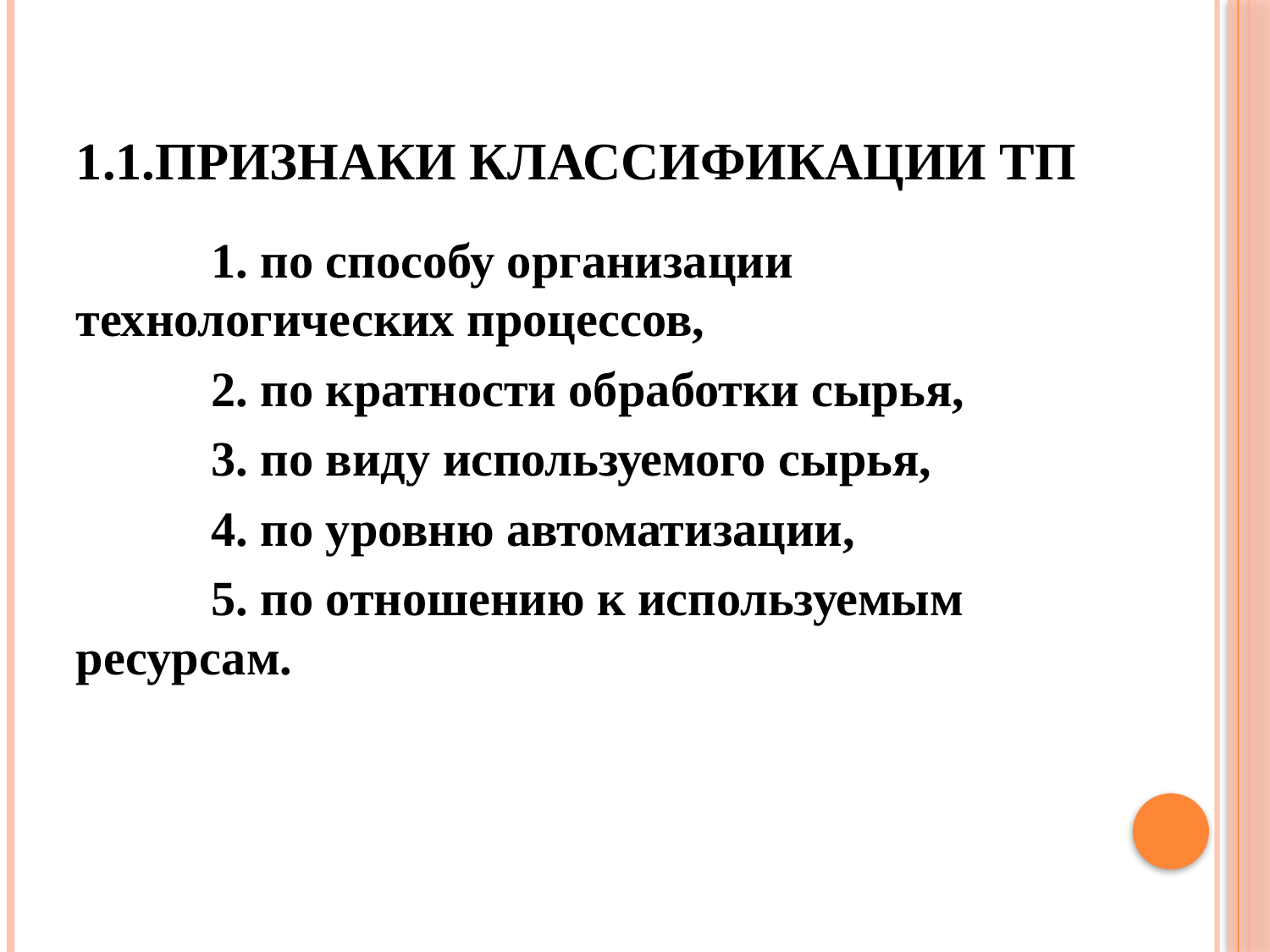

# 1.1.Признаки классификации ТП
           1. по способу организации технологических процессов,
           2. по кратности обработки сырья,
           3. по виду используемого сырья,
           4. по уровню автоматизации,
           5. по отношению к используемым ресурсам.